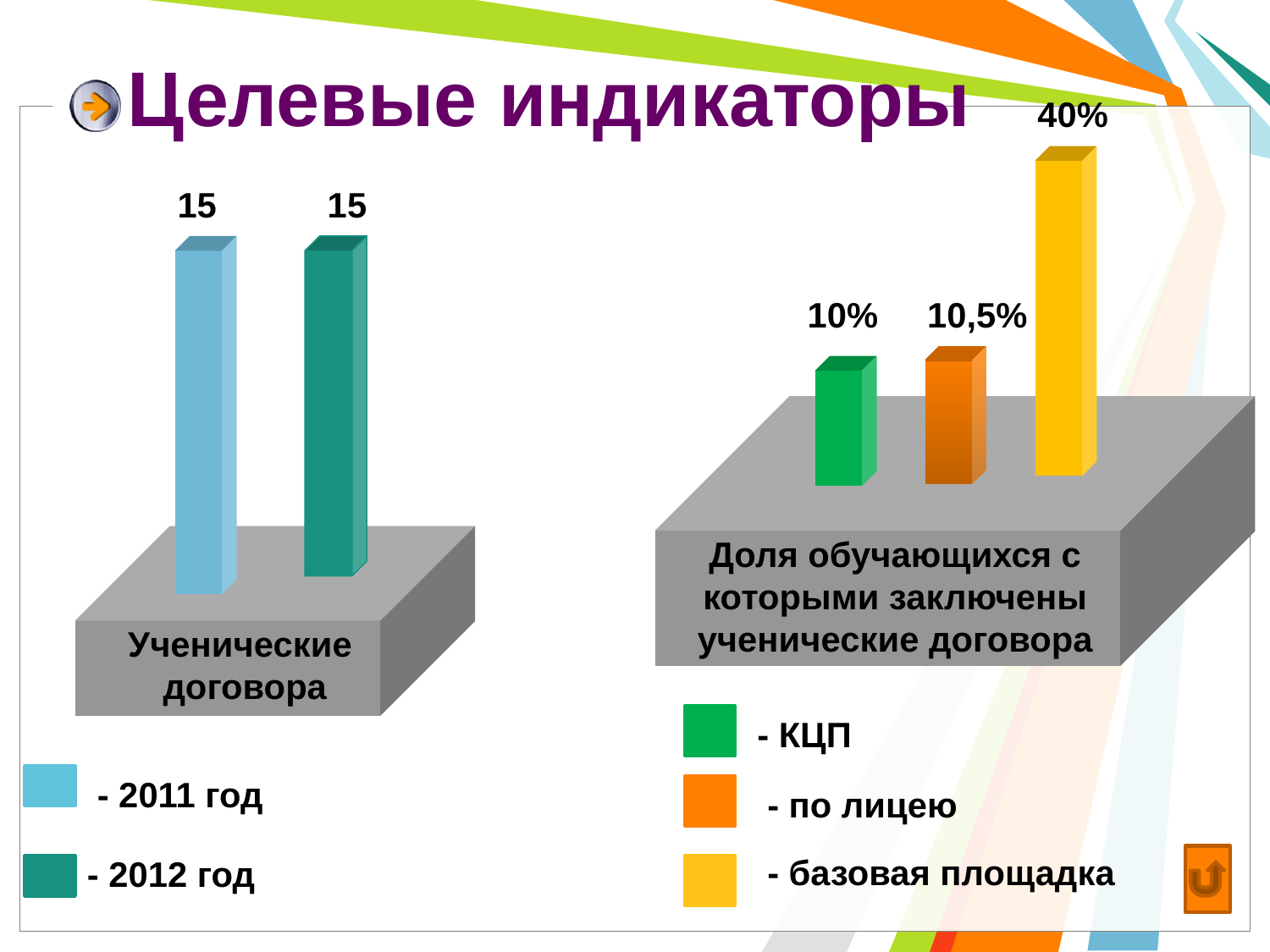

# Целевые индикаторы
40%
15
15

10%
 10,5%

Доля обучающихся с которыми заключены ученические договора
Ученические  договора

 - КЦП

 - 2011 год

 - по лицею
 - базовая площадка
 - 2012 год